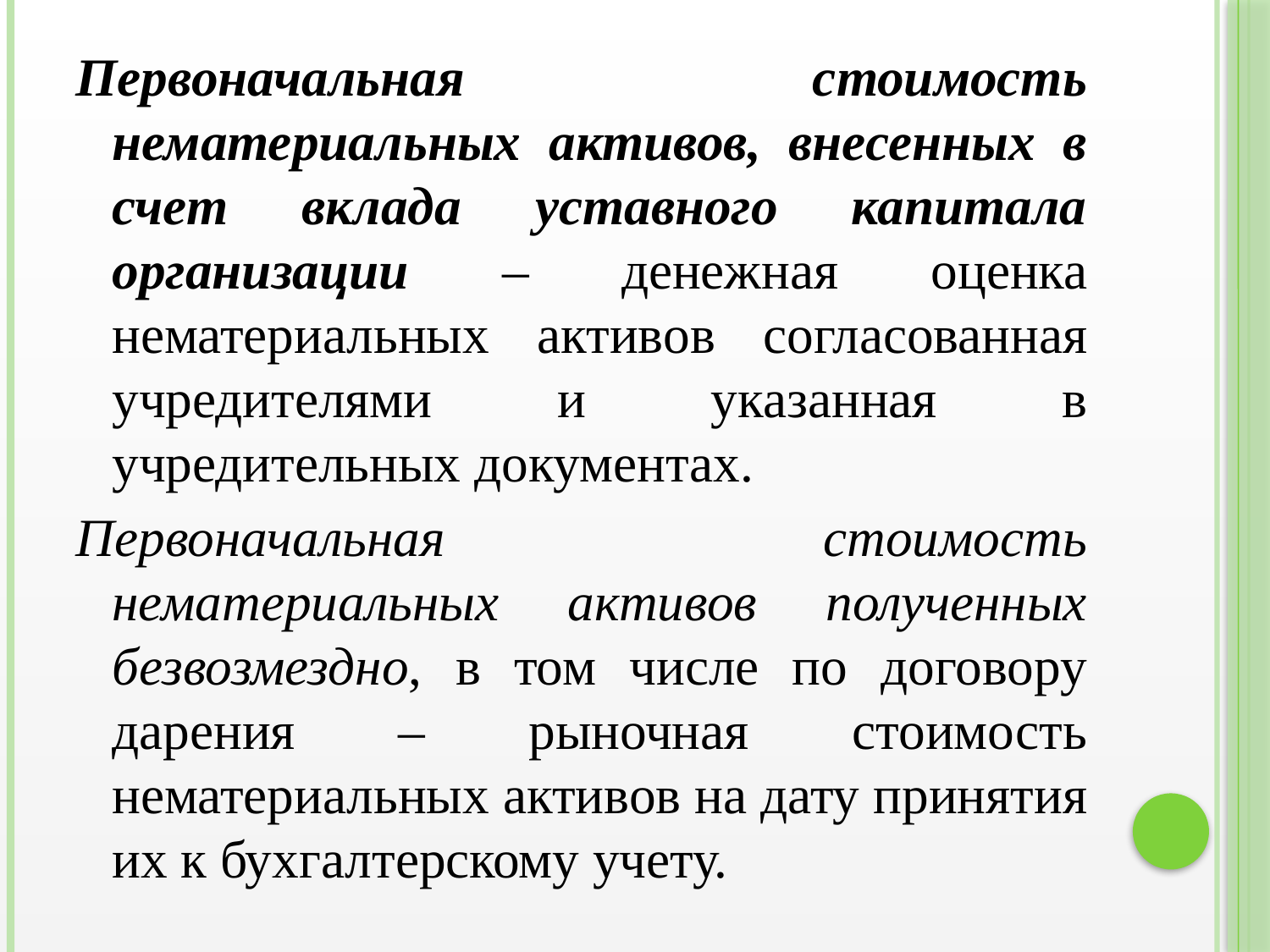

Первоначальная стоимость нематериальных активов, внесенных в счет вклада уставного капитала организации – денежная оценка нематериальных активов согласованная учредителями и указанная в учредительных документах.
Первоначальная стоимость нематериальных активов полученных безвозмездно, в том числе по договору дарения – рыночная стоимость нематериальных активов на дату принятия их к бухгалтерскому учету.